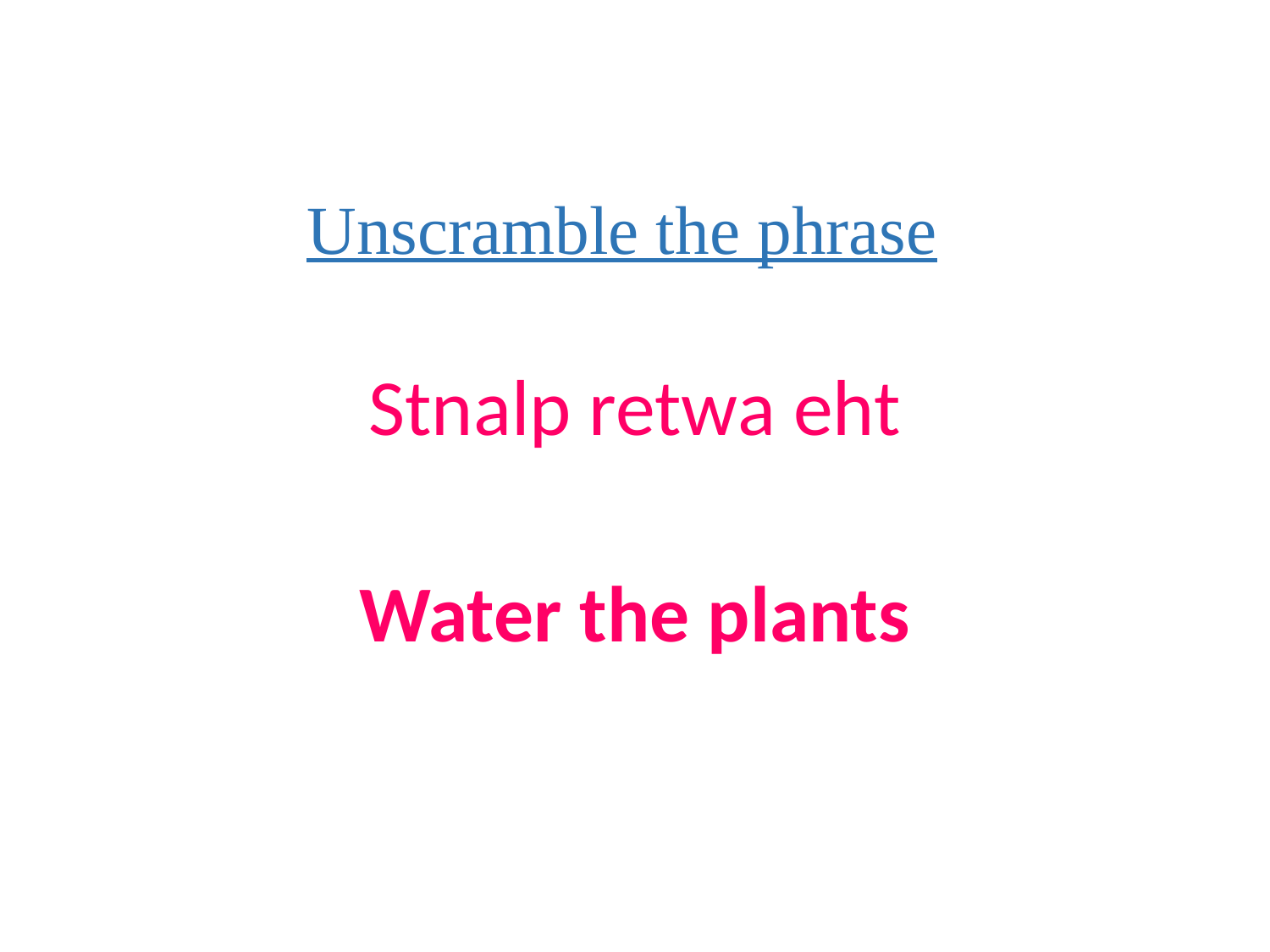

# Unscramble the phrase
Stnalp retwa eht

Water the plants